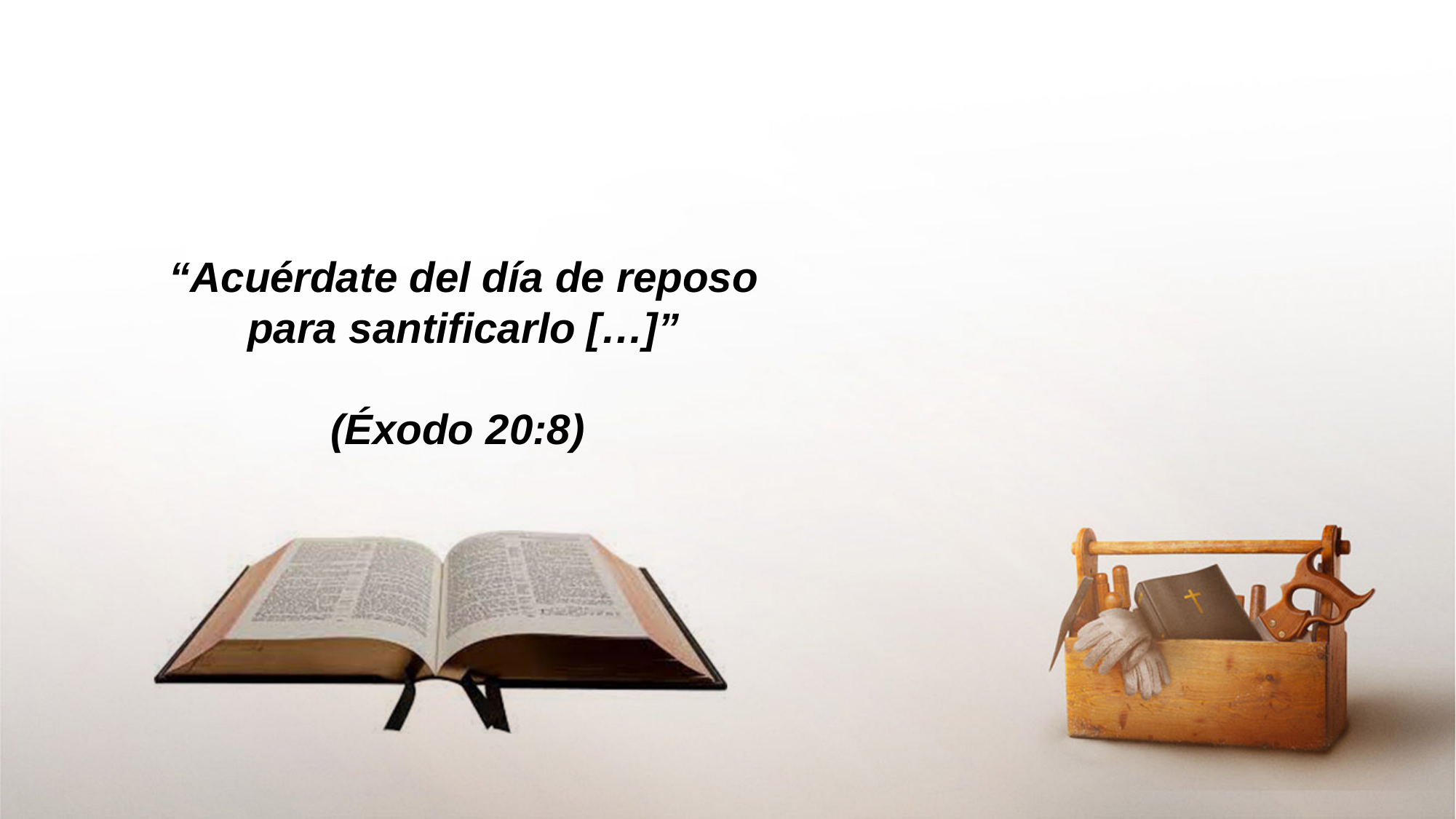

“Acuérdate del día de reposo para santificarlo […]”

(Éxodo 20:8)